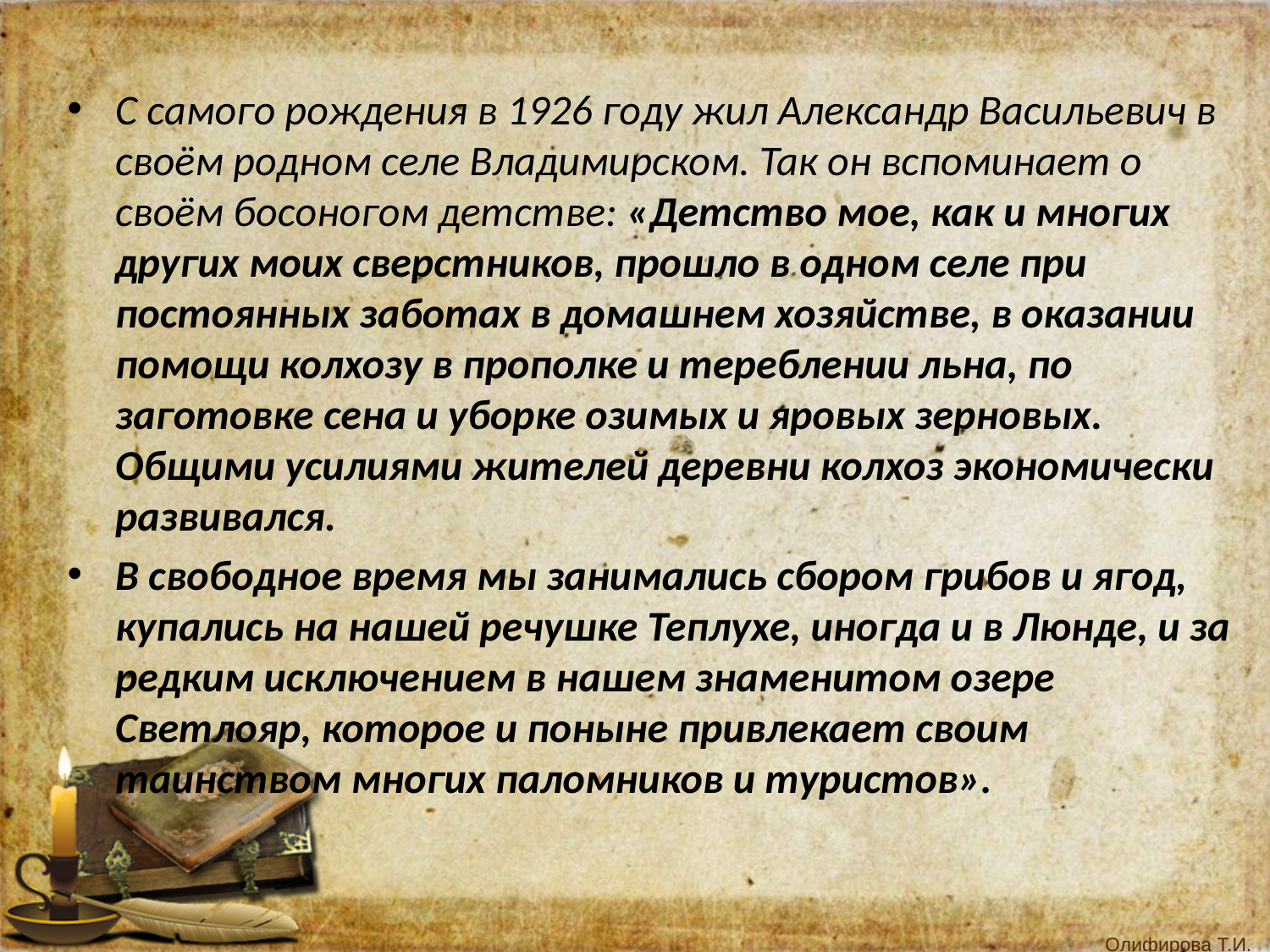

С самого рождения в 1926 году жил Александр Васильевич в своём родном селе Владимирском. Так он вспоминает о своём босоногом детстве: «Детство мое, как и многих других моих сверстников, прошло в одном селе при постоянных заботах в домашнем хозяйстве, в оказании помощи колхозу в прополке и тереблении льна, по заготовке сена и уборке озимых и яровых зерновых. Общими усилиями жителей деревни колхоз экономически развивался.
В свободное время мы занимались сбором грибов и ягод, купались на нашей речушке Теплухе, иногда и в Люнде, и за редким исключением в нашем знаменитом озере Светлояр, которое и поныне привлекает своим таинством многих паломников и туристов».